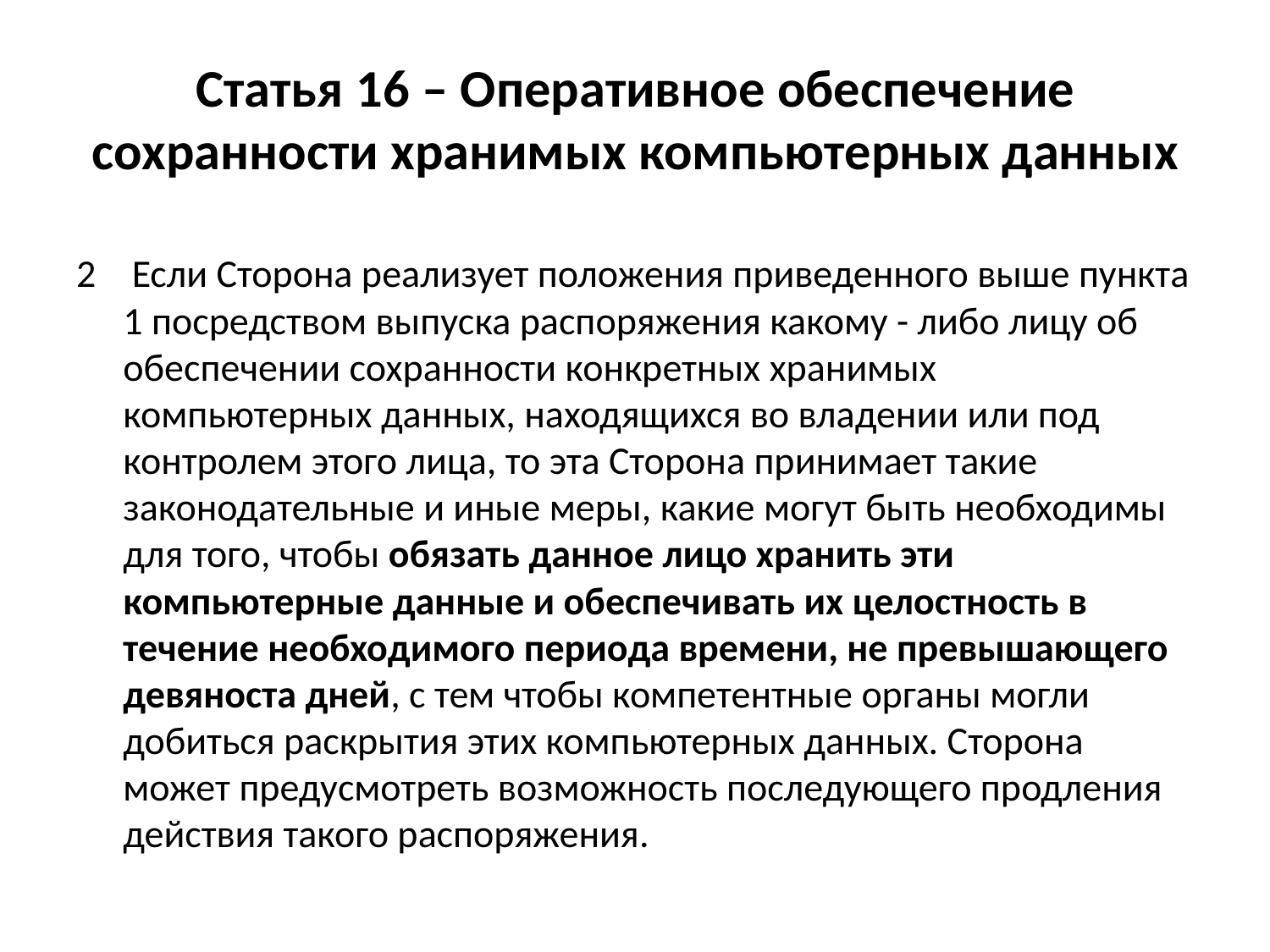

# Статья 16 – Оперативное обеспечение сохранности хранимых компьютерных данных
2	 Если Сторона реализует положения приведенного выше пункта 1 посредством выпуска распоряжения какому - либо лицу об обеспечении сохранности конкретных хранимых компьютерных данных, находящихся во владении или под контролем этого лица, то эта Сторона принимает такие законодательные и иные меры, какие могут быть необходимы для того, чтобы обязать данное лицо хранить эти компьютерные данные и обеспечивать их целостность в течение необходимого периода времени, не превышающего девяноста дней, с тем чтобы компетентные органы могли добиться раскрытия этих компьютерных данных. Сторона может предусмотреть возможность последующего продления действия такого распоряжения.